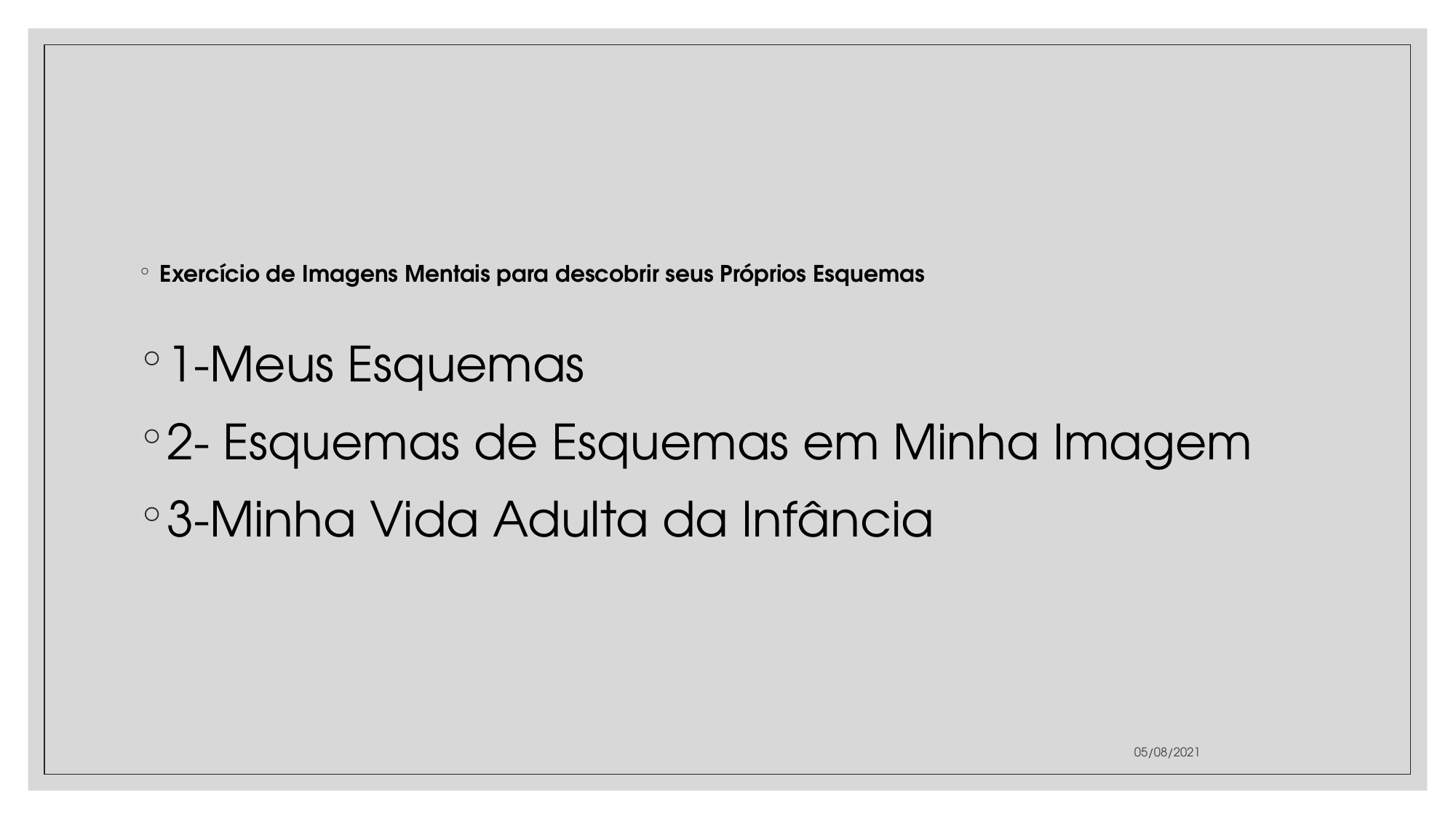

#
Exercício de Imagens Mentais para descobrir seus Próprios Esquemas
1-Meus Esquemas
2- Esquemas de Esquemas em Minha Imagem
3-Minha Vida Adulta da Infância

05/08/2021